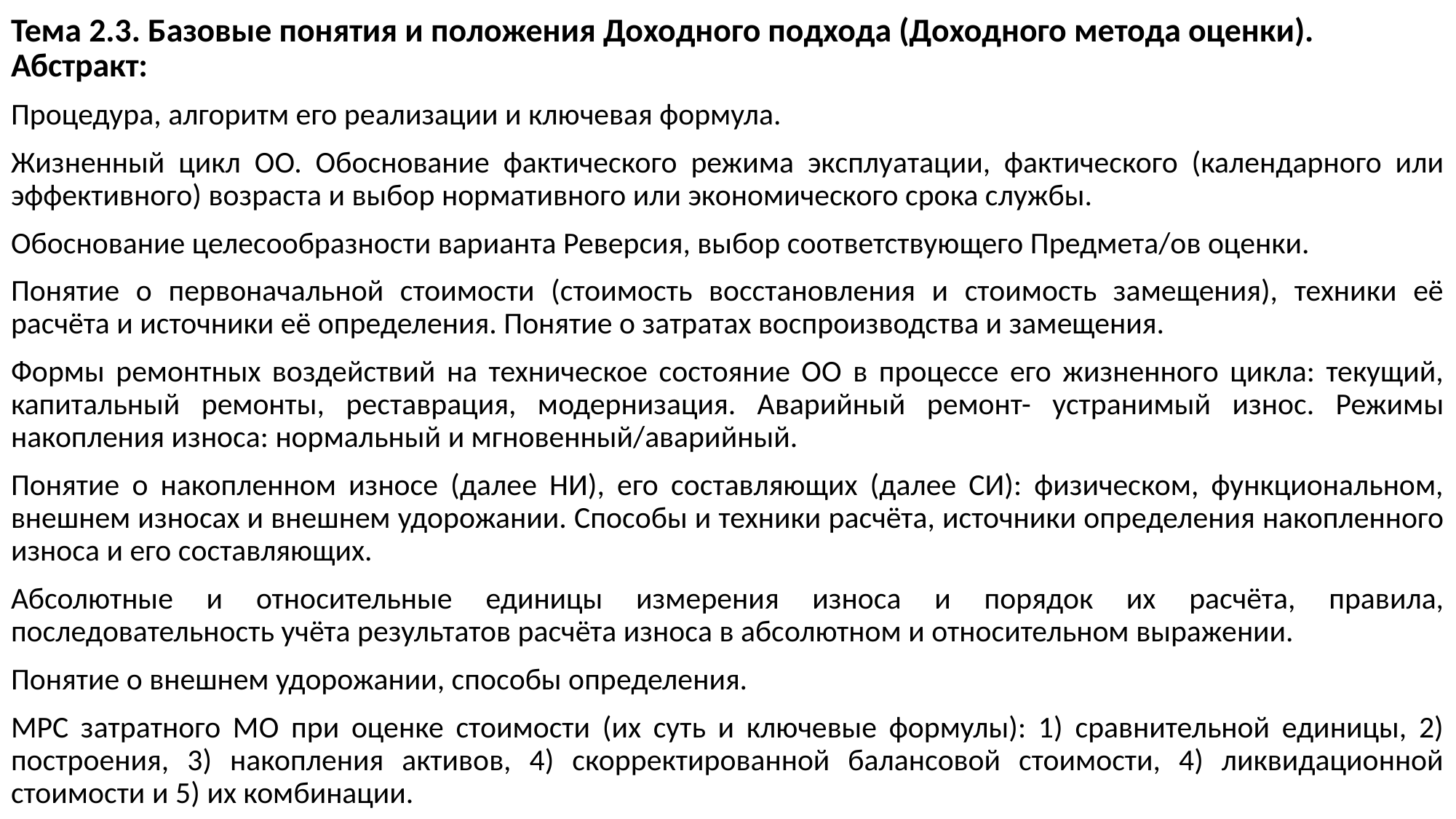

# Тема 2.3. Базовые понятия и положения Доходного подхода (Доходного метода оценки).
Абстракт:
Процедура, алгоритм его реализации и ключевая формула.
Жизненный цикл ОО. Обоснование фактического режима эксплуатации, фактического (календарного или эффективного) возраста и выбор нормативного или экономического срока службы.
Обоснование целесообразности варианта Реверсия, выбор соответствующего Предмета/ов оценки.
Понятие о первоначальной стоимости (стоимость восстановления и стоимость замещения), техники её расчёта и источники её определения. Понятие о затратах воспроизводства и замещения.
Формы ремонтных воздействий на техническое состояние ОО в процессе его жизненного цикла: текущий, капитальный ремонты, реставрация, модернизация. Аварийный ремонт- устранимый износ. Режимы накопления износа: нормальный и мгновенный/аварийный.
Понятие о накопленном износе (далее НИ), его составляющих (далее СИ): физическом, функциональном, внешнем износах и внешнем удорожании. Способы и техники расчёта, источники определения накопленного износа и его составляющих.
Абсолютные и относительные единицы измерения износа и порядок их расчёта, правила, последовательность учёта результатов расчёта износа в абсолютном и относительном выражении.
Понятие о внешнем удорожании, способы определения.
МРС затратного МО при оценке стоимости (их суть и ключевые формулы): 1) сравнительной единицы, 2) построения, 3) накопления активов, 4) скорректированной балансовой стоимости, 4) ликвидационной стоимости и 5) их комбинации.
Понятие об экономической целесообразности и технико-технологической возможности и целесообразности, правовой и осуществимости восстановления.
Критерии качества промежуточного и итогового результатов оценки затратным МО.